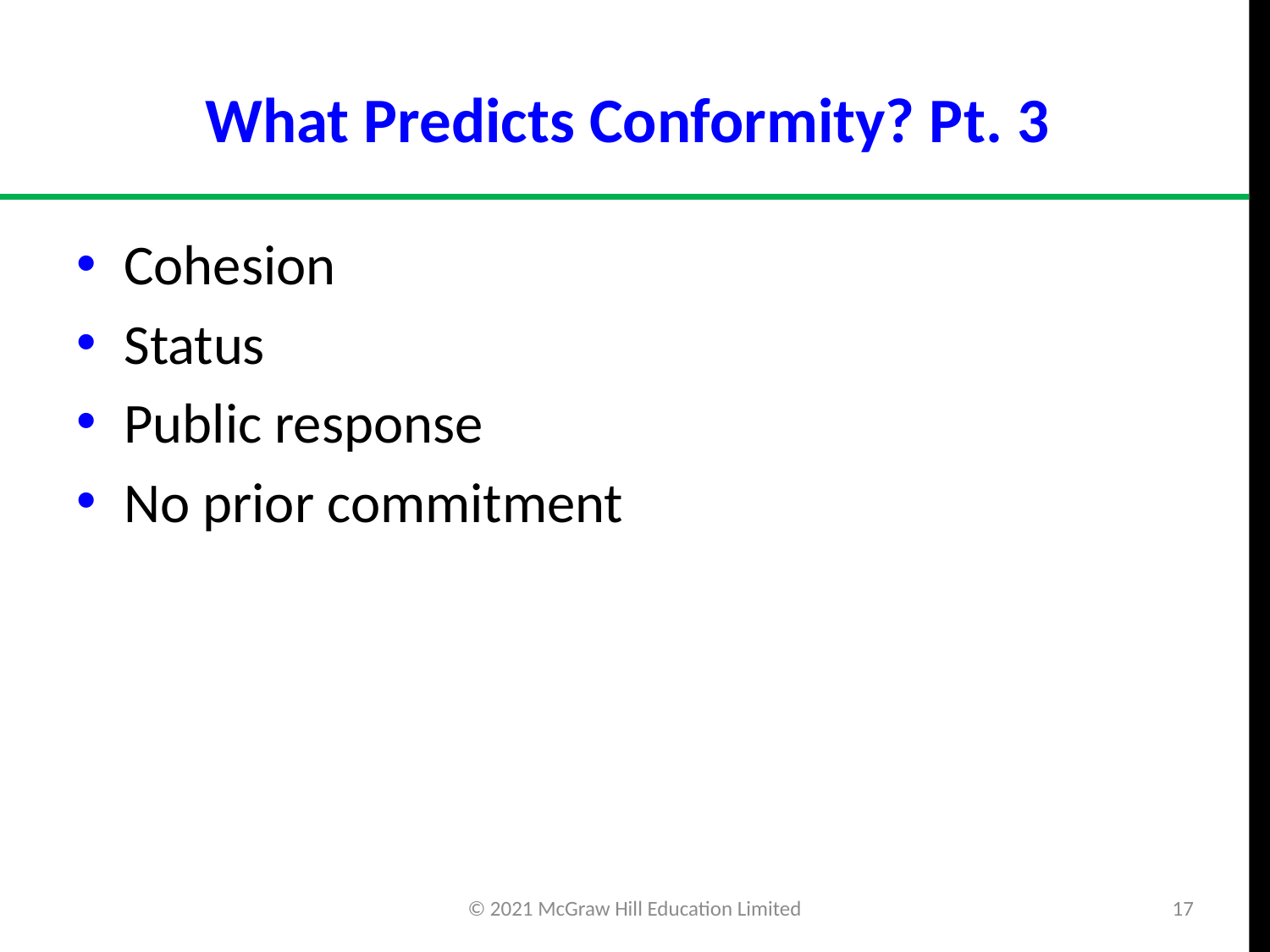

# What Predicts Conformity? Pt. 3
Cohesion
Status
Public response
No prior commitment
© 2021 McGraw Hill Education Limited
17